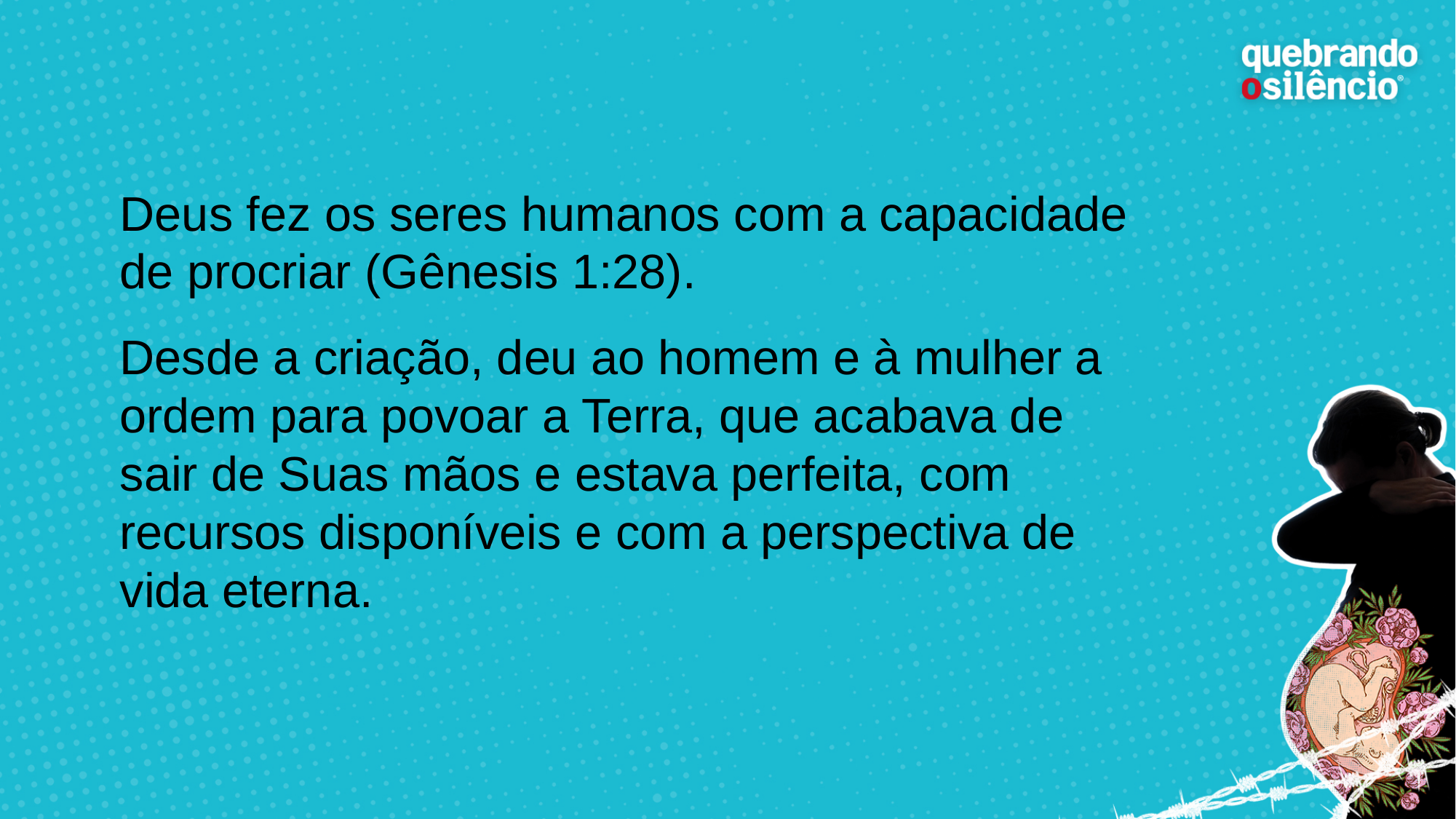

Deus fez os seres humanos com a capacidade de procriar (Gênesis 1:28).
Desde a criação, deu ao homem e à mulher a ordem para povoar a Terra, que acabava de sair de Suas mãos e estava perfeita, com recursos disponíveis e com a perspectiva de vida eterna.